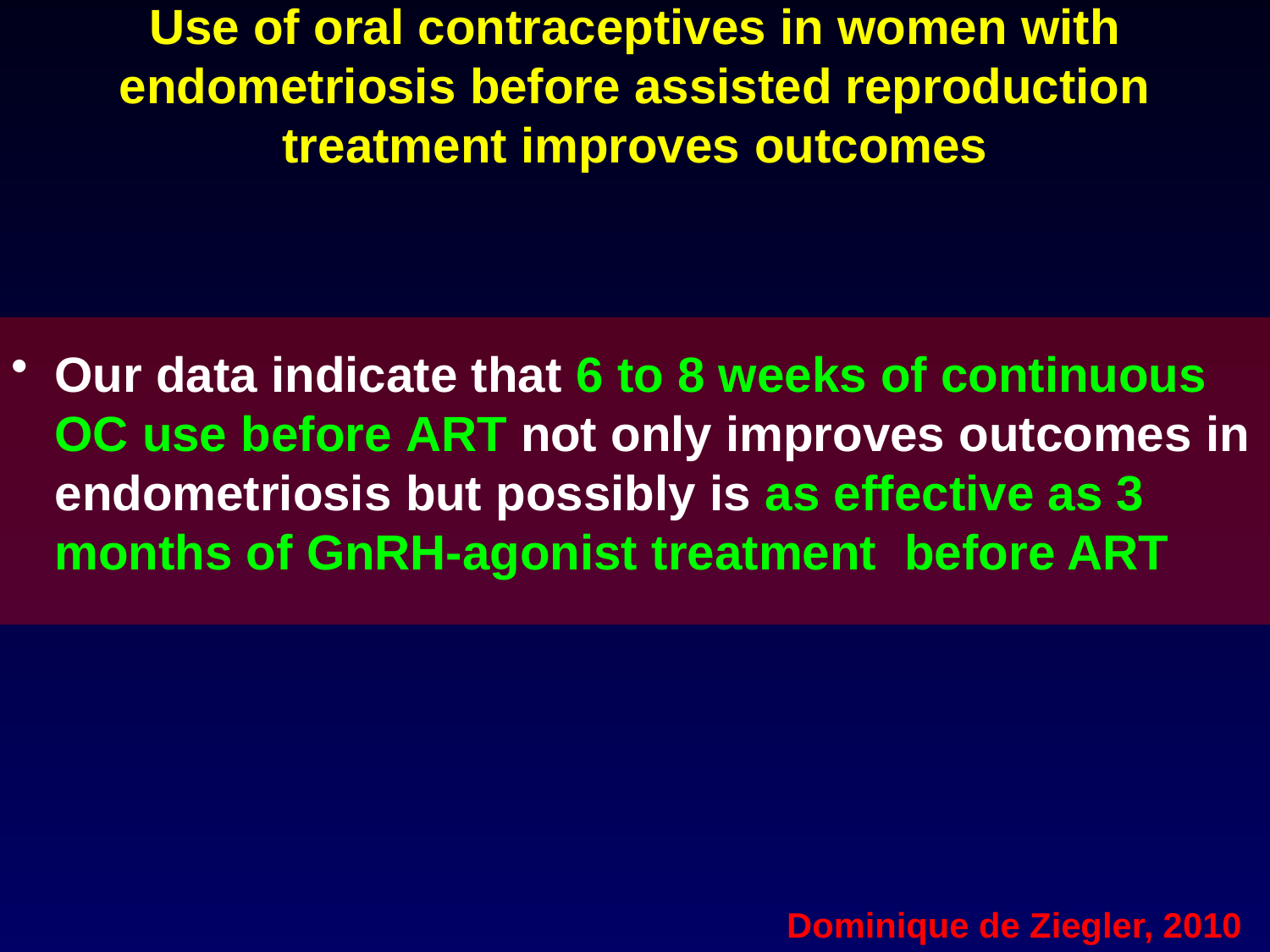

# Use of oral contraceptives in women with endometriosis before assisted reproduction treatment improves outcomes

Our data indicate that 6 to 8 weeks of continuous OC use before ART not only improves outcomes in endometriosis but possibly is as effective as 3 months of GnRH-agonist treatment  before ART

Dominique de Ziegler, 2010